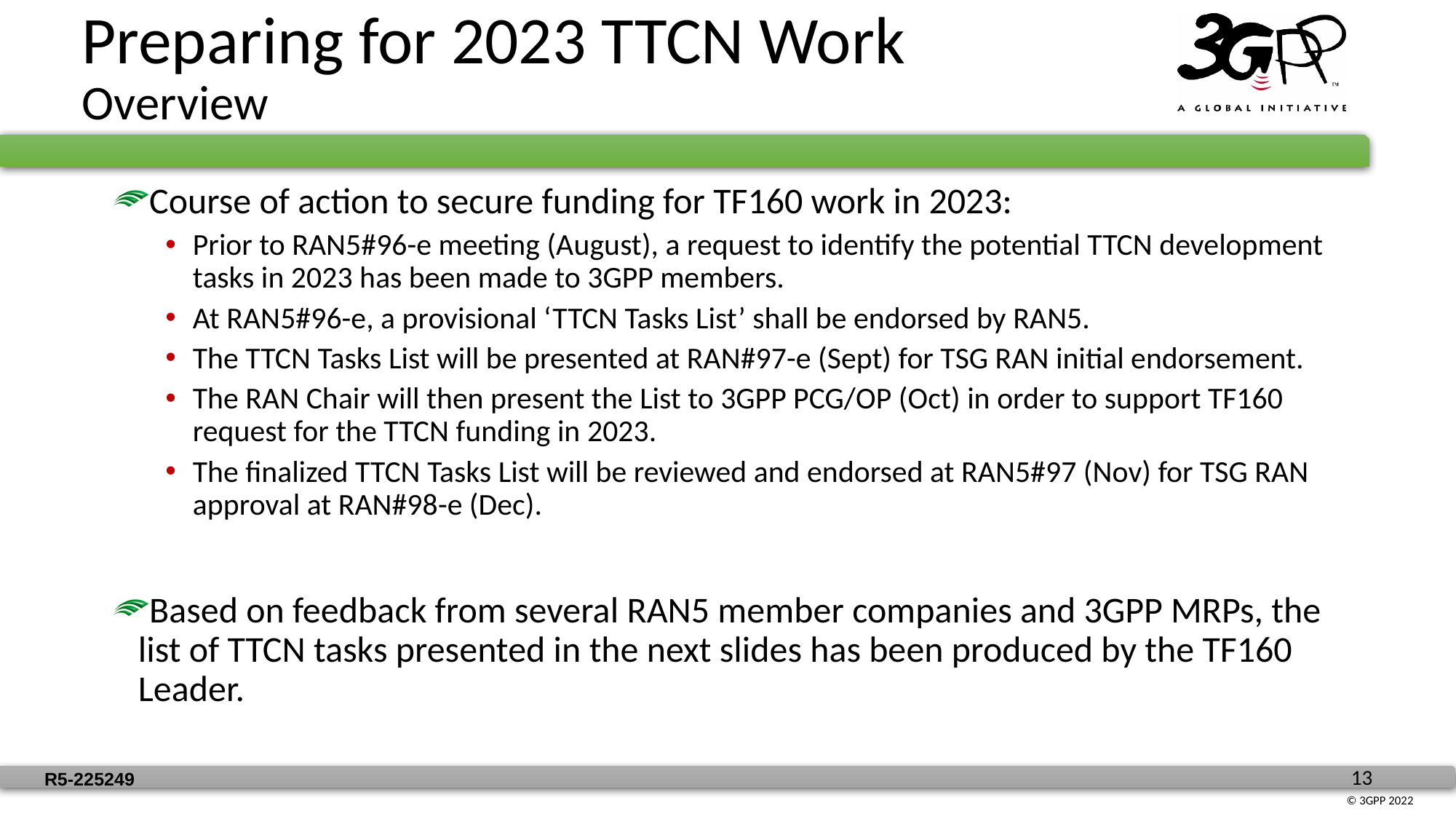

Preparing for 2023 TTCN Work
Overview
Course of action to secure funding for TF160 work in 2023:
Prior to RAN5#96-e meeting (August), a request to identify the potential TTCN development tasks in 2023 has been made to 3GPP members.
At RAN5#96-e, a provisional ‘TTCN Tasks List’ shall be endorsed by RAN5.
The TTCN Tasks List will be presented at RAN#97-e (Sept) for TSG RAN initial endorsement.
The RAN Chair will then present the List to 3GPP PCG/OP (Oct) in order to support TF160 request for the TTCN funding in 2023.
The finalized TTCN Tasks List will be reviewed and endorsed at RAN5#97 (Nov) for TSG RAN approval at RAN#98-e (Dec).

Based on feedback from several RAN5 member companies and 3GPP MRPs, the list of TTCN tasks presented in the next slides has been produced by the TF160 Leader.